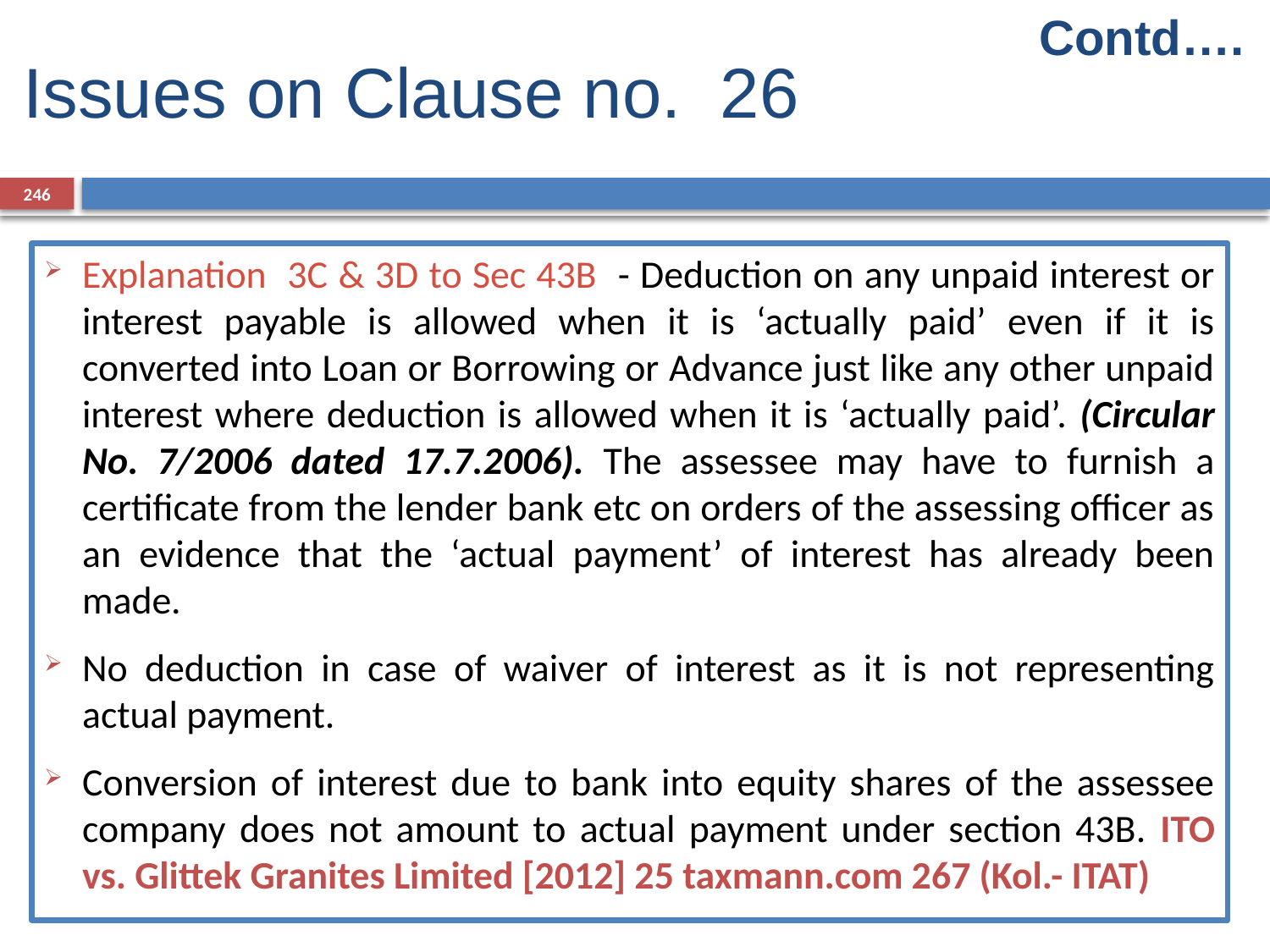

Contd….
# Issues on Clause no.  26
246
Explanation  3C & 3D to Sec 43B  - Deduction on any unpaid interest or interest payable is allowed when it is ‘actually paid’ even if it is converted into Loan or Borrowing or Advance just like any other unpaid interest where deduction is allowed when it is ‘actually paid’. (Circular No. 7/2006 dated 17.7.2006). The assessee may have to furnish a certificate from the lender bank etc on orders of the assessing officer as an evidence that the ‘actual payment’ of interest has already been made.
No deduction in case of waiver of interest as it is not representing actual payment.
Conversion of interest due to bank into equity shares of the assessee company does not amount to actual payment under section 43B. ITO vs. Glittek Granites Limited [2012] 25 taxmann.com 267 (Kol.- ITAT)